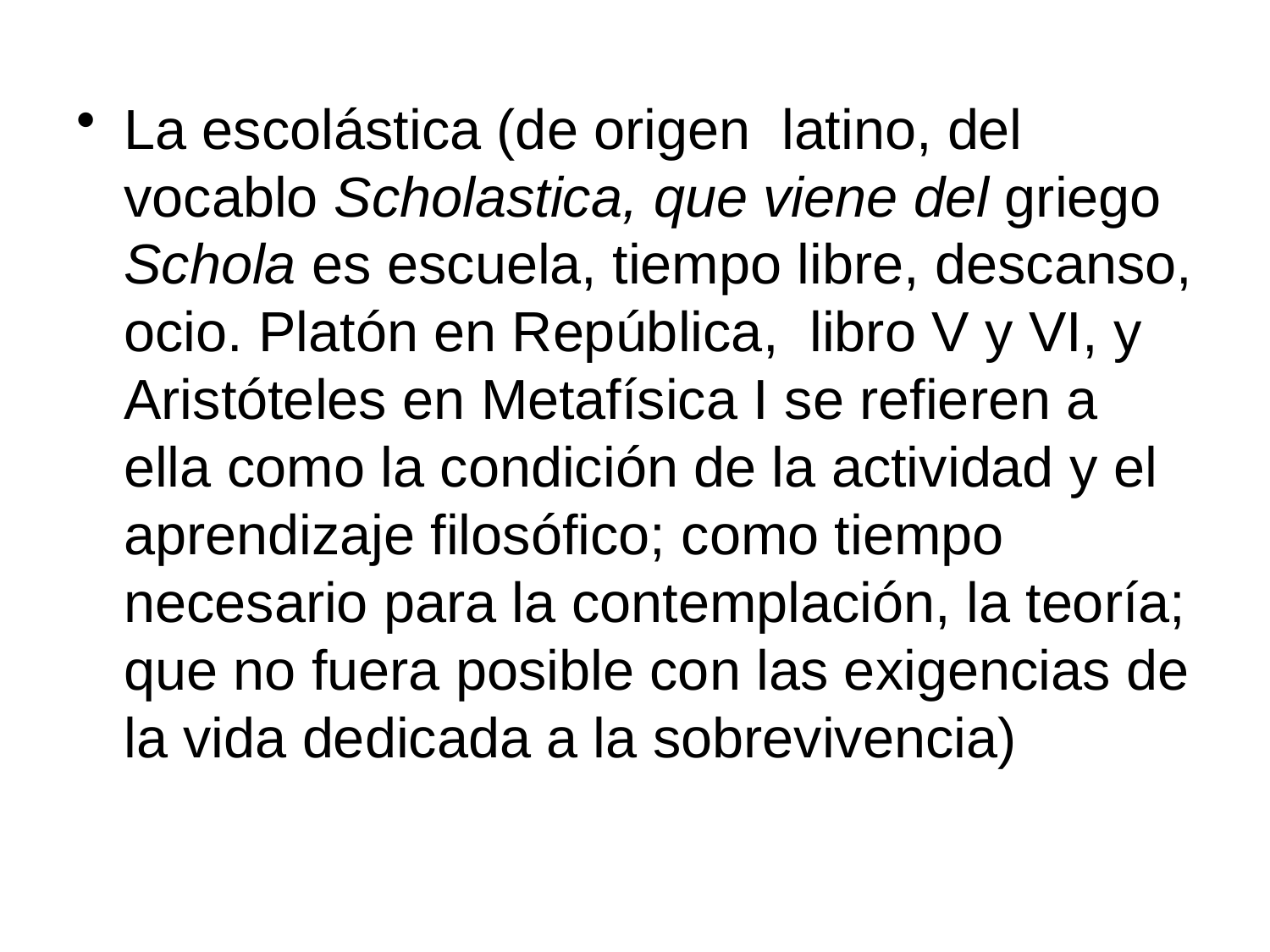

La escolástica (de origen  latino, del vocablo Scholastica, que viene del griego Schola es escuela, tiempo libre, descanso, ocio. Platón en República,  libro V y VI, y Aristóteles en Metafísica I se refieren a ella como la condición de la actividad y el aprendizaje filosófico; como tiempo necesario para la contemplación, la teoría; que no fuera posible con las exigencias de la vida dedicada a la sobrevivencia)